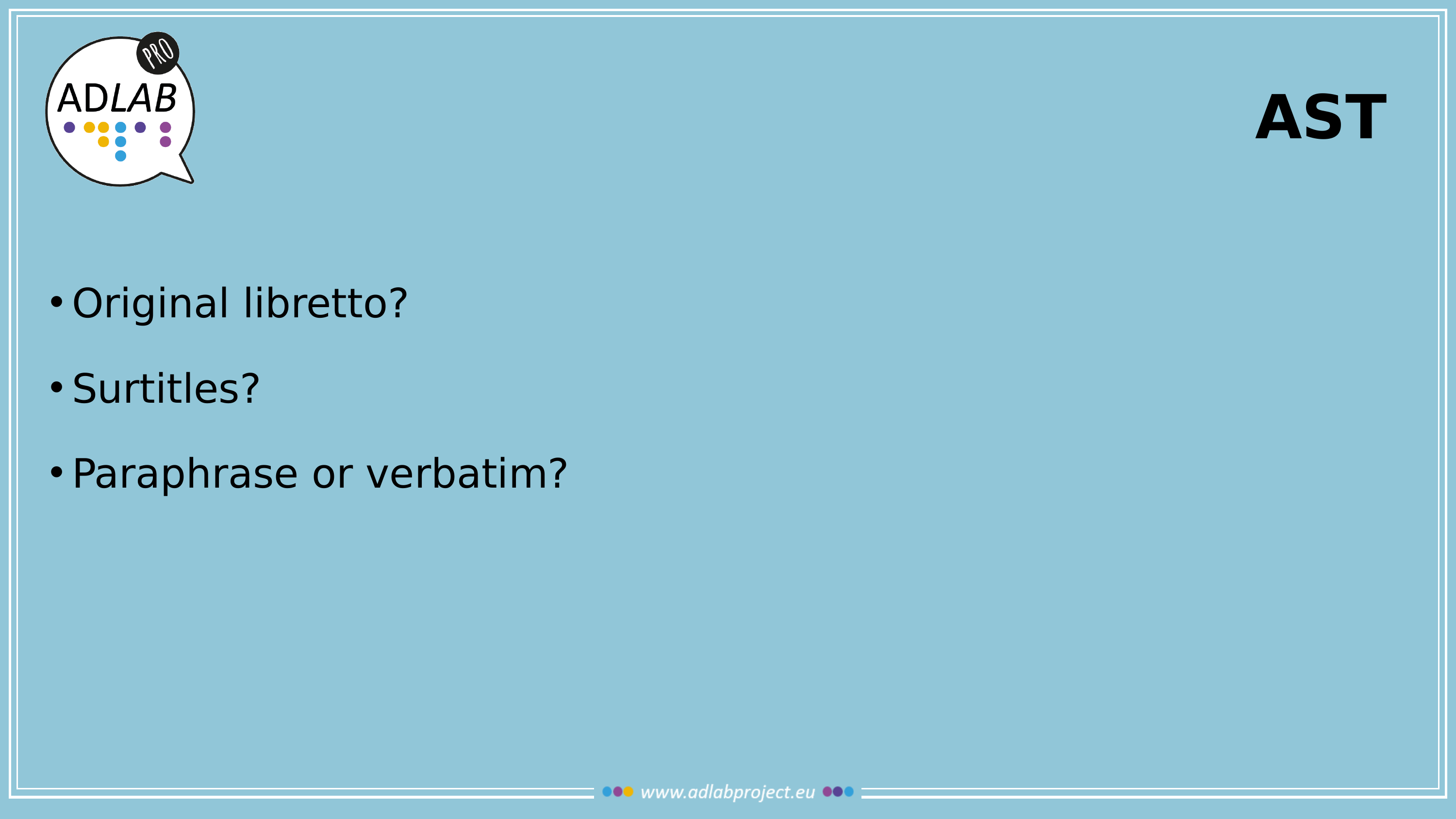

# Ast
Original libretto?
Surtitles?
Paraphrase or verbatim?